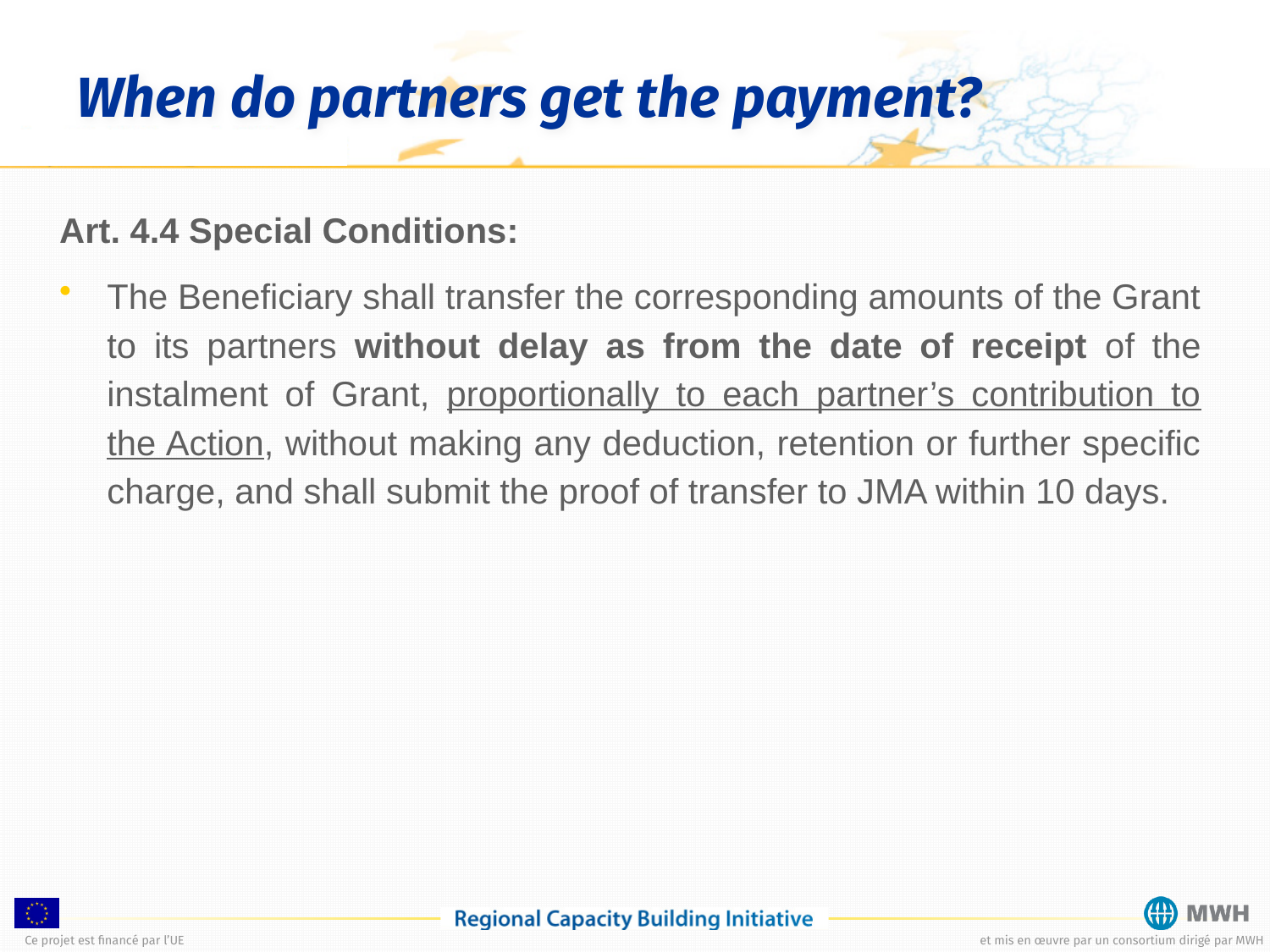

# When do partners get the payment?
Art. 4.4 Special Conditions:
The Beneficiary shall transfer the corresponding amounts of the Grant to its partners without delay as from the date of receipt of the instalment of Grant, proportionally to each partner’s contribution to the Action, without making any deduction, retention or further specific charge, and shall submit the proof of transfer to JMA within 10 days.